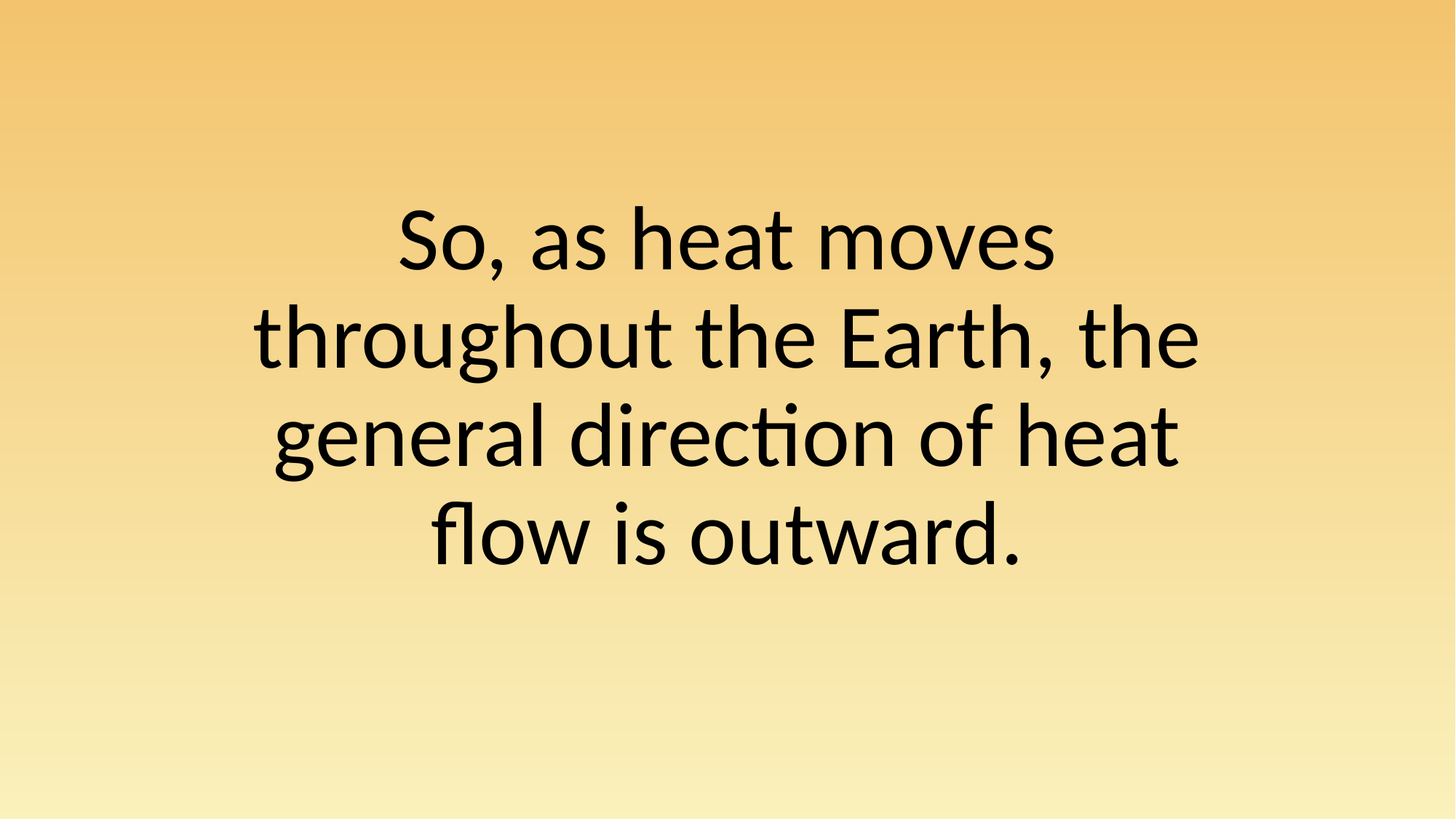

# So, as heat moves throughout the Earth, the general direction of heat flow is outward.